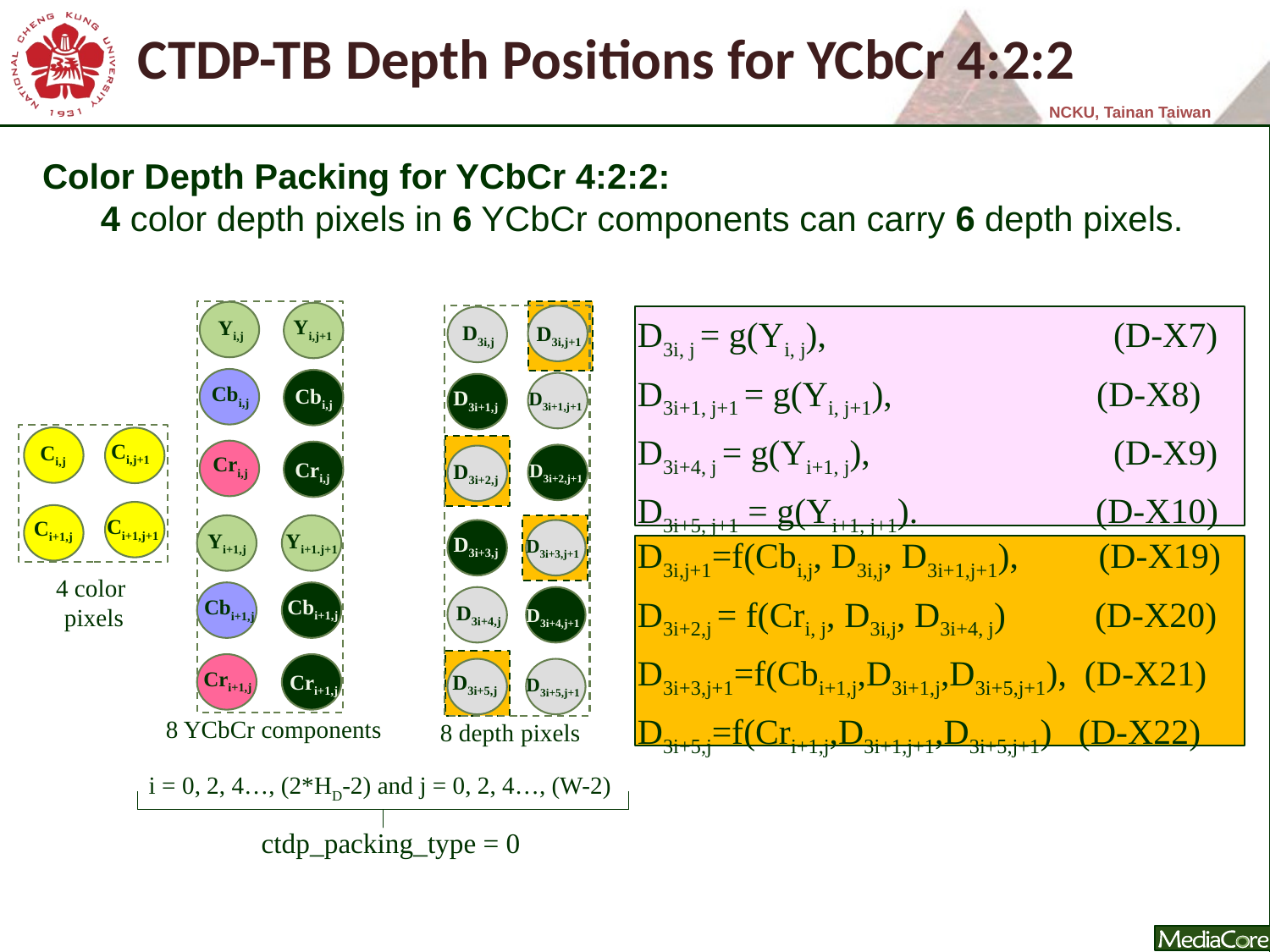

# CTDP-TB Depth Positions for YCbCr 4:2:2
Color Depth Packing for YCbCr 4:2:2:
      4 color depth pixels in 6 YCbCr components can carry 6 depth pixels.

D3i, j = g(Yi, j),	                         (D-X7)
D3i+1, j+1 = g(Yi, j+1),                       (D-X8)
D3i+4, j = g(Yi+1, j),	                         (D-X9)
D3i+5, j+1 = g(Yi+1, j+1).                    (D-X10)

Yi,j+1
Yi,j
D3i,j
D3i,j+1

Cbi,j
Cbi,j
D3i+1,j
D3i+1,j+1

Ci,j+1
Ci,j

Cri,j

Cri,j
D3i+2,j
D3i+2,j+1

Ci+1,j+1
Ci+1,j

Yi+1.j+1
Yi+1,j
D3i+3,j
D3i,j+1=f(Cbi,j, D3i,j, D3i+1,j+1),         (D-X19)
D3i+2,j = f(Cri, j, D3i,j, D3i+4, j)          (D-X20)
D3i+3,j+1=f(Cbi+1,j,D3i+1,j,D3i+5,j+1),  (D-X21)
D3i+5,j=f(Cri+1,j,D3i+1,j+1,D3i+5,j+1)   (D-X22)
D3i+3,j+1

4 color
pixels

Cbi+1,j

Cbi+1,j
D3i+4,j
D3i+4,j+1

Cri+1,j
Cri+1,j
D3i+5,j
D3i+5,j+1
8 YCbCr components
8 depth pixels
i = 0, 2, 4…, (2*HD-2) and j = 0, 2, 4…, (W-2)
ctdp_packing_type = 0